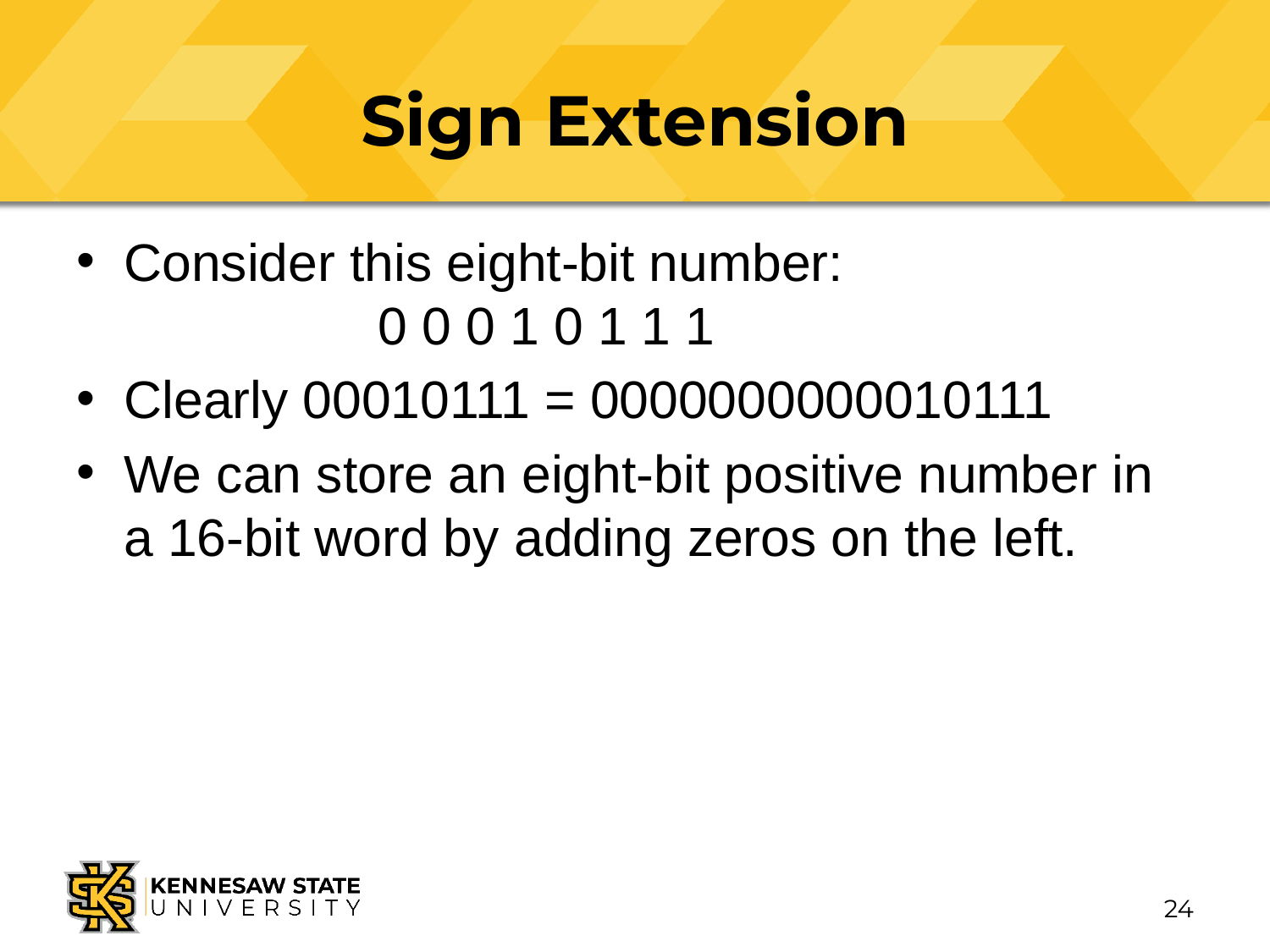

# Sign Extension
Consider this eight-bit number:
	 	0 0 0 1 0 1 1 1
Clearly 00010111 = 0000000000010111
We can store an eight-bit positive number in a 16-bit word by adding zeros on the left.
24